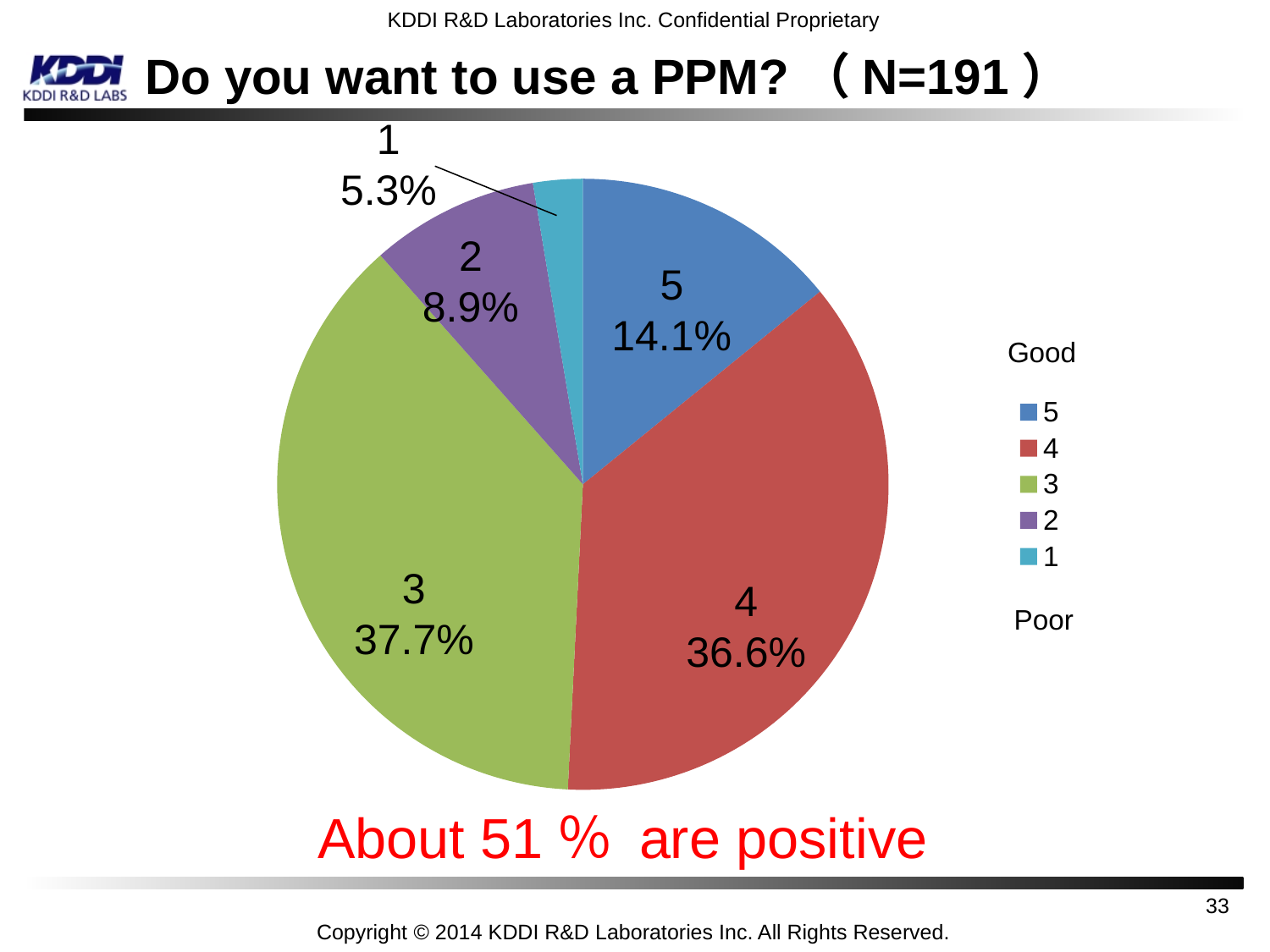

# Do you want to use a PPM?（N=191）
1
5.3%

### Chart

| Category |  |
|---|---|
| 5 | 14.136125654450263 |
| 4 | 36.64921465968586 |
| 3 | 37.696335078534034 |
| 2 | 8.900523560209423 |
| 1 | 2.6178010471204187 |
2
8.9%
5
14.1%
Good
3
37.7%
4
36.6%
Poor
About 51％ are positive
33